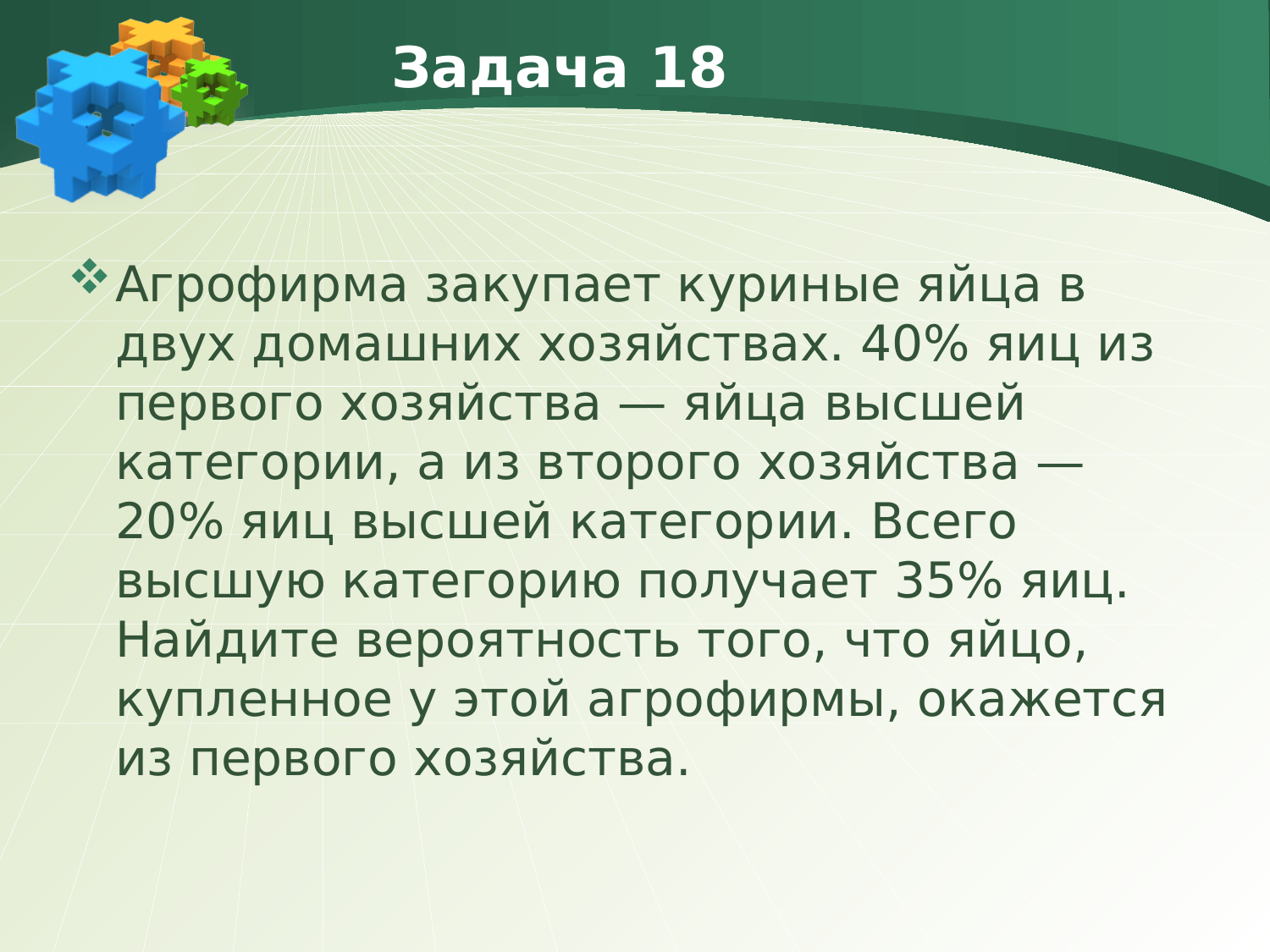

# Задача 18

Агрофирма закупает куриные яйца в двух домашних хозяйствах. 40% яиц из первого хозяйства — яйца высшей категории, а из второго хозяйства — 20% яиц высшей категории. Всего высшую категорию получает 35% яиц. Найдите вероятность того, что яйцо, купленное у этой агрофирмы, окажется из первого хозяйства.